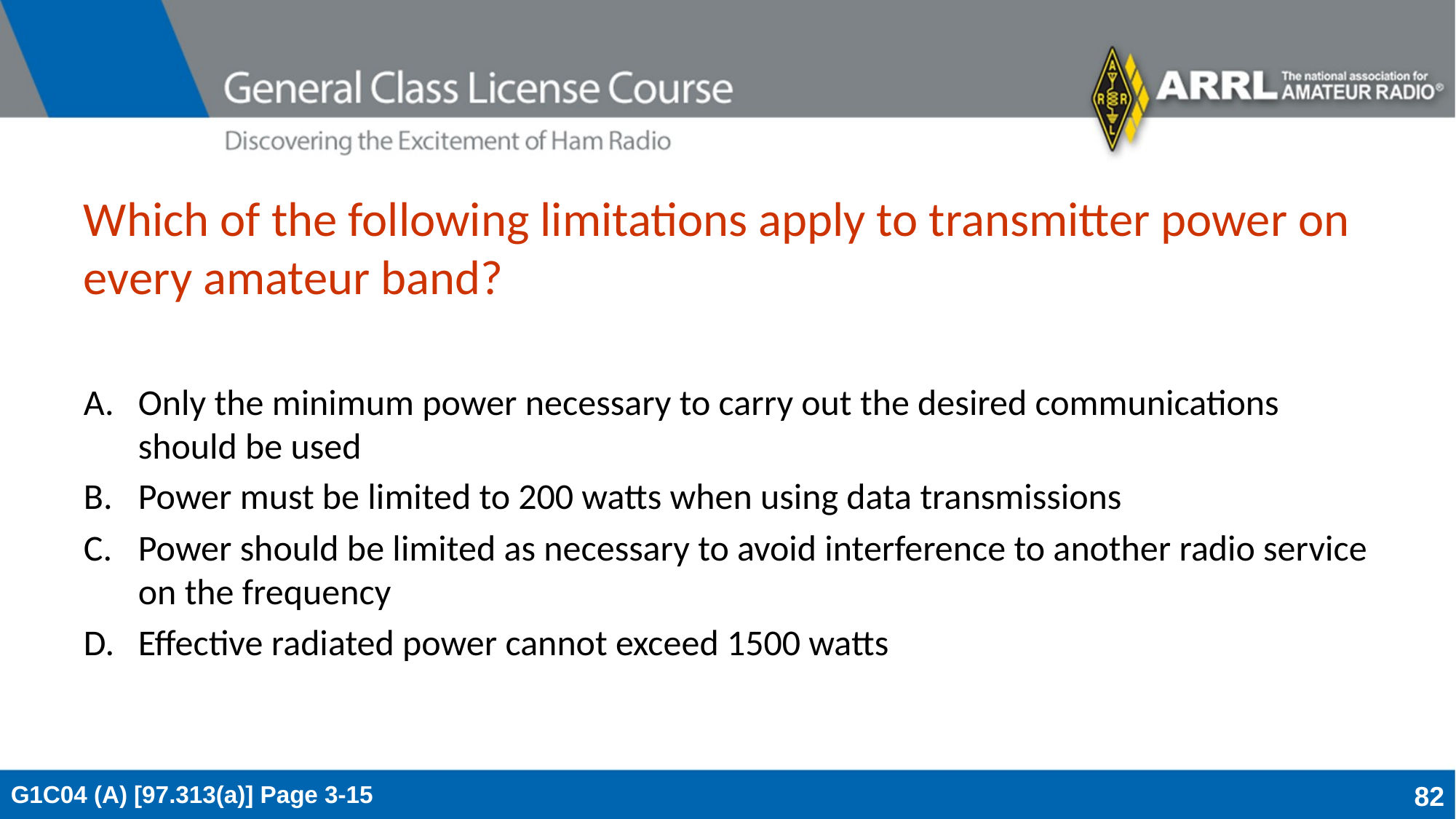

# Which of the following limitations apply to transmitter power on every amateur band?
Only the minimum power necessary to carry out the desired communications should be used
Power must be limited to 200 watts when using data transmissions
Power should be limited as necessary to avoid interference to another radio service on the frequency
Effective radiated power cannot exceed 1500 watts
G1C04 (A) [97.313(a)] Page 3-15
82